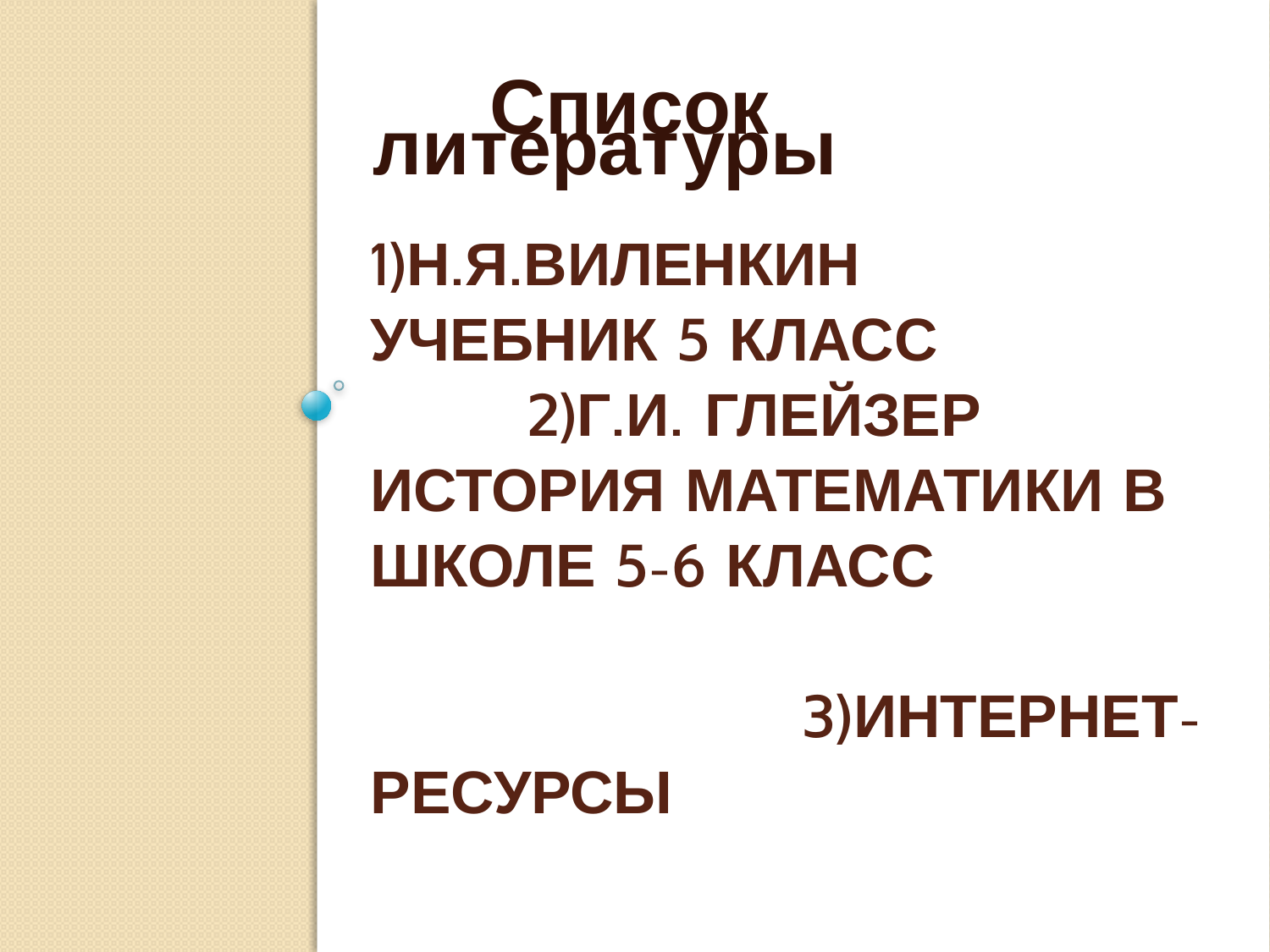

Список литературы
# 1)Н.Я.Виленкин      учебник 5 класс                        2)Г.И. Глейзер история математики в школе 5-6 класс                                                                                  3)интернет- ресурсы